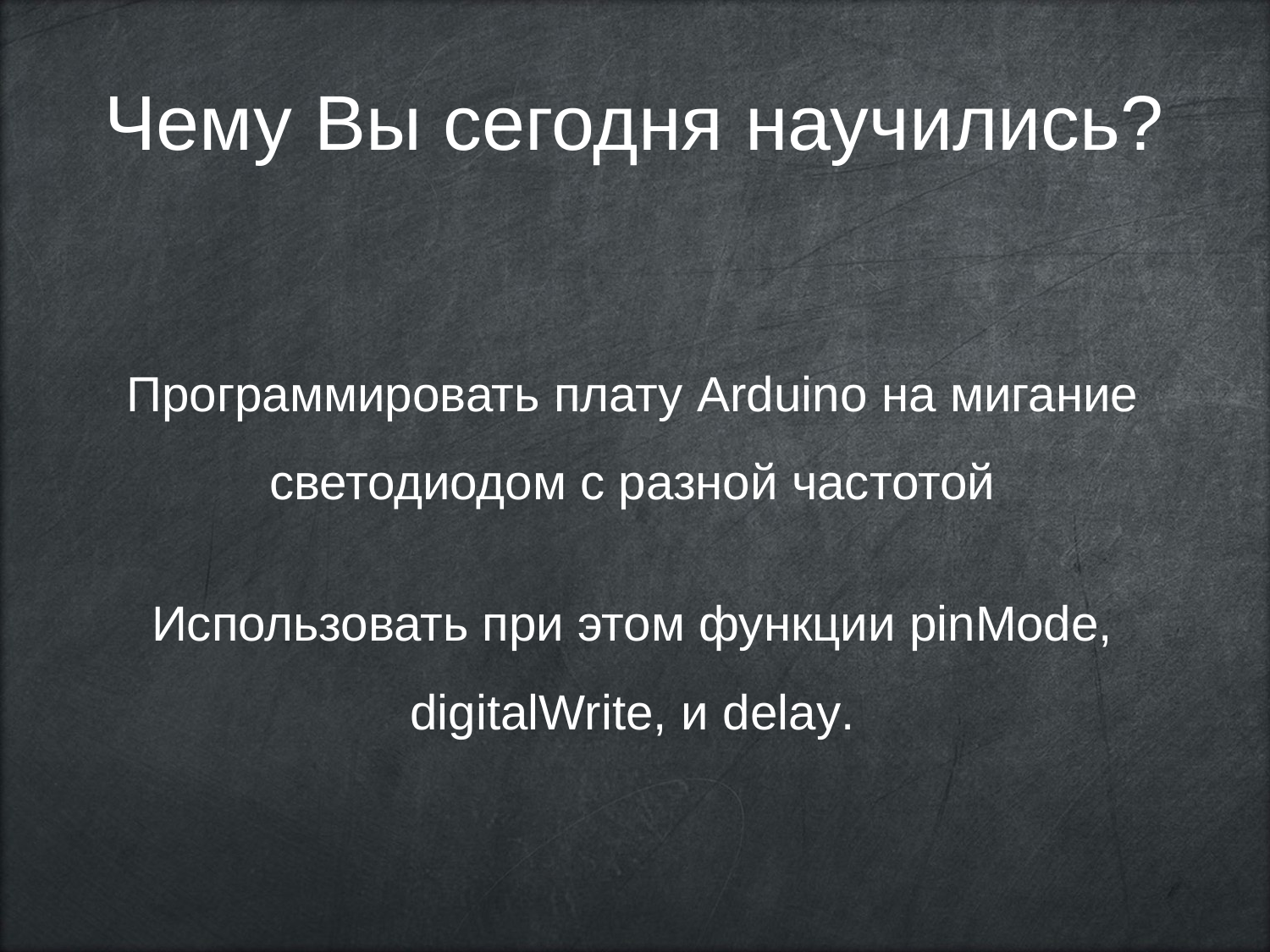

Чему Вы сегодня научились?
Программировать плату Arduino на мигание светодиодом с разной частотой
Использовать при этом функции pinMode, digitalWrite, и delay.